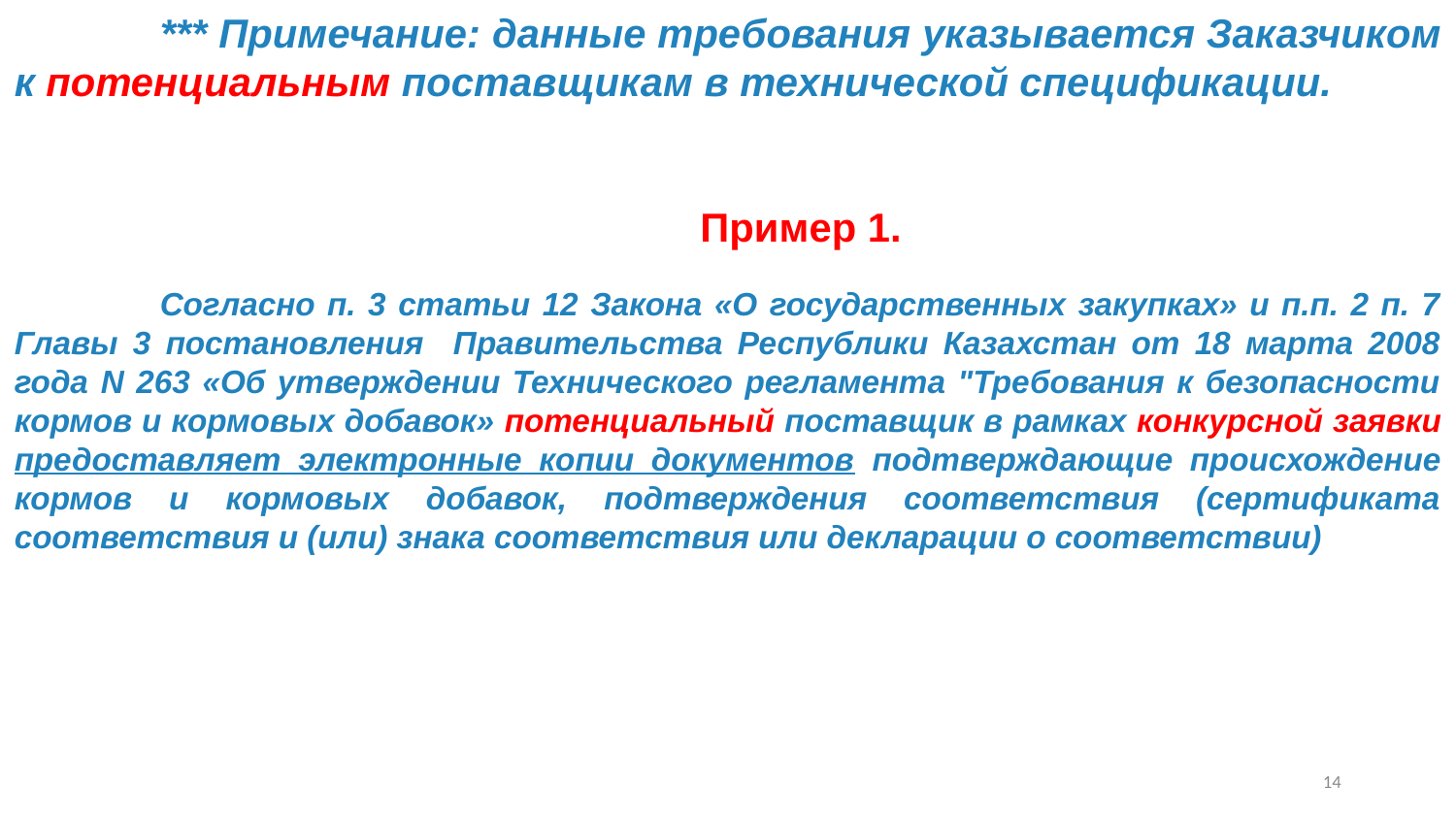

*** Примечание: данные требования указывается Заказчиком к потенциальным поставщикам в технической спецификации.

	Пример 1.

	Согласно п. 3 статьи 12 Закона «О государственных закупках» и п.п. 2 п. 7 Главы 3 постановления  Правительства Республики Казахстан от 18 марта 2008 года N 263 «Об утверждении Технического регламента "Требования к безопасности кормов и кормовых добавок» потенциальный поставщик в рамках конкурсной заявки предоставляет электронные копии документов подтверждающие происхождение кормов и кормовых добавок, подтверждения соответствия (сертификата соответствия и (или) знака соответствия или декларации о соответствии)
14